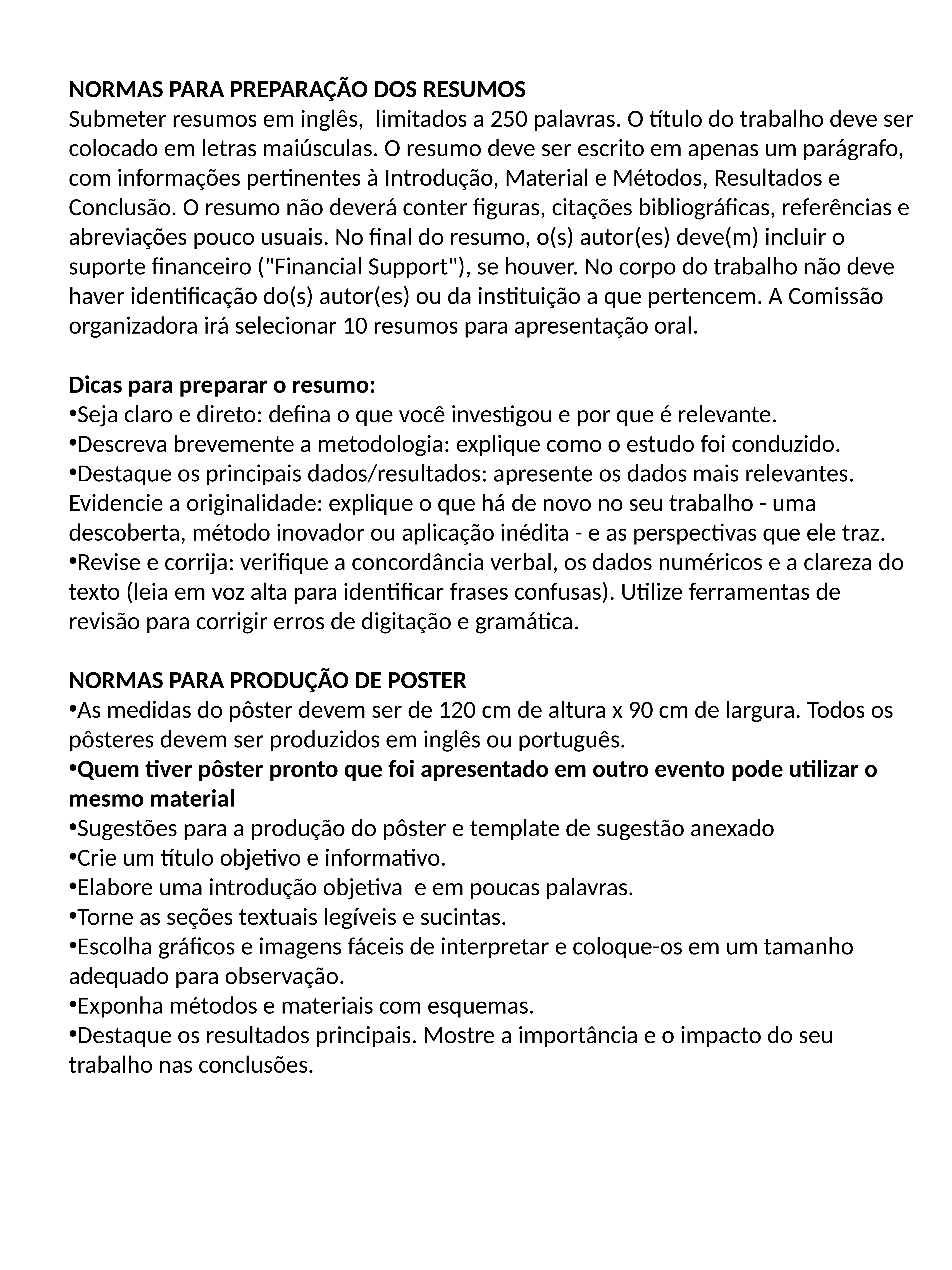

NORMAS PARA PREPARAÇÃO DOS RESUMOS
Submeter resumos em inglês,  limitados a 250 palavras. O título do trabalho deve ser colocado em letras maiúsculas. O resumo deve ser escrito em apenas um parágrafo, com informações pertinentes à Introdução, Material e Métodos, Resultados e Conclusão. O resumo não deverá conter figuras, citações bibliográficas, referências e abreviações pouco usuais. No final do resumo, o(s) autor(es) deve(m) incluir o suporte financeiro ("Financial Support"), se houver. No corpo do trabalho não deve haver identificação do(s) autor(es) ou da instituição a que pertencem. A Comissão organizadora irá selecionar 10 resumos para apresentação oral.

Dicas para preparar o resumo:
Seja claro e direto: defina o que você investigou e por que é relevante.
Descreva brevemente a metodologia: explique como o estudo foi conduzido.
Destaque os principais dados/resultados: apresente os dados mais relevantes. Evidencie a originalidade: explique o que há de novo no seu trabalho - uma descoberta, método inovador ou aplicação inédita - e as perspectivas que ele traz.
Revise e corrija: verifique a concordância verbal, os dados numéricos e a clareza do texto (leia em voz alta para identificar frases confusas). Utilize ferramentas de revisão para corrigir erros de digitação e gramática.

NORMAS PARA PRODUÇÃO DE POSTER
As medidas do pôster devem ser de 120 cm de altura x 90 cm de largura. Todos os pôsteres devem ser produzidos em inglês ou português.
Quem tiver pôster pronto que foi apresentado em outro evento pode utilizar o mesmo material
Sugestões para a produção do pôster e template de sugestão anexado
Crie um título objetivo e informativo.
Elabore uma introdução objetiva  e em poucas palavras.
Torne as seções textuais legíveis e sucintas.
Escolha gráficos e imagens fáceis de interpretar e coloque-os em um tamanho adequado para observação.
Exponha métodos e materiais com esquemas.
Destaque os resultados principais. Mostre a importância e o impacto do seu trabalho nas conclusões.